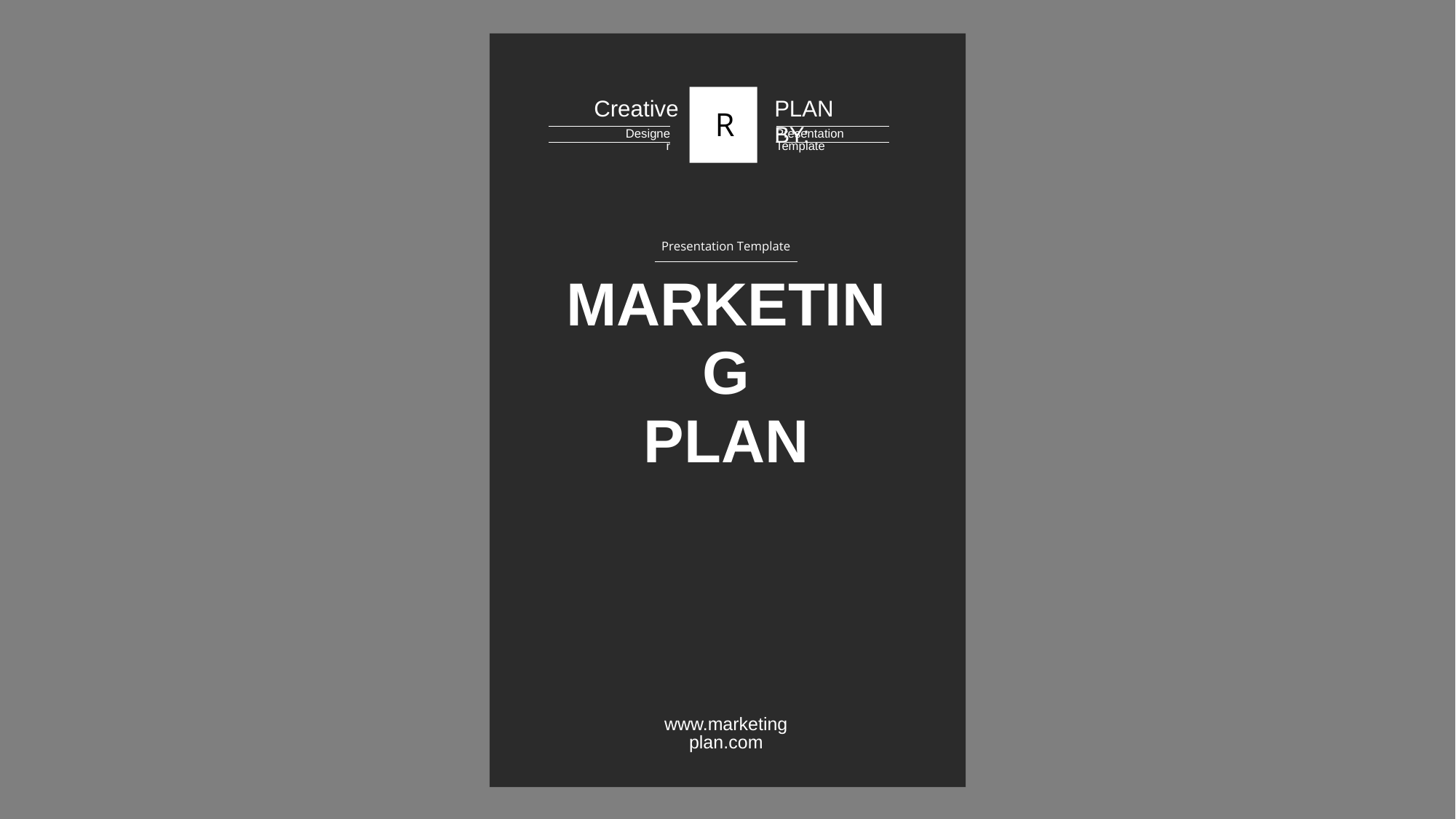

Creative
PLAN BY:
R
Designer
Presentation Template
Presentation Template
MARKETING
PLAN

www.marketing plan.com